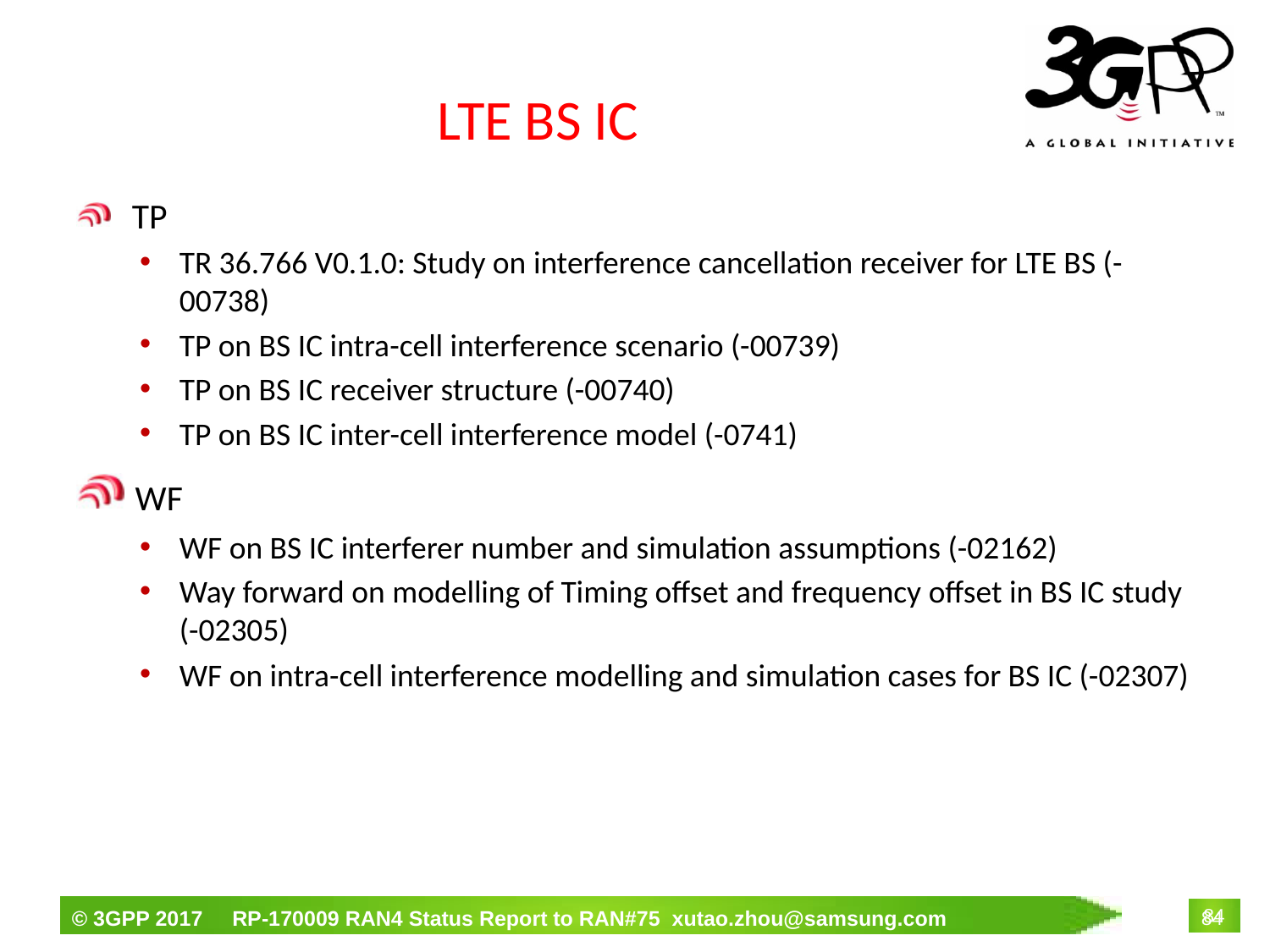

# LTE BS IC
 TP
TR 36.766 V0.1.0: Study on interference cancellation receiver for LTE BS (-00738)
TP on BS IC intra-cell interference scenario (-00739)
TP on BS IC receiver structure (-00740)
TP on BS IC inter-cell interference model (-0741)
 WF
WF on BS IC interferer number and simulation assumptions (-02162)
Way forward on modelling of Timing offset and frequency offset in BS IC study (-02305)
WF on intra-cell interference modelling and simulation cases for BS IC (-02307)
84